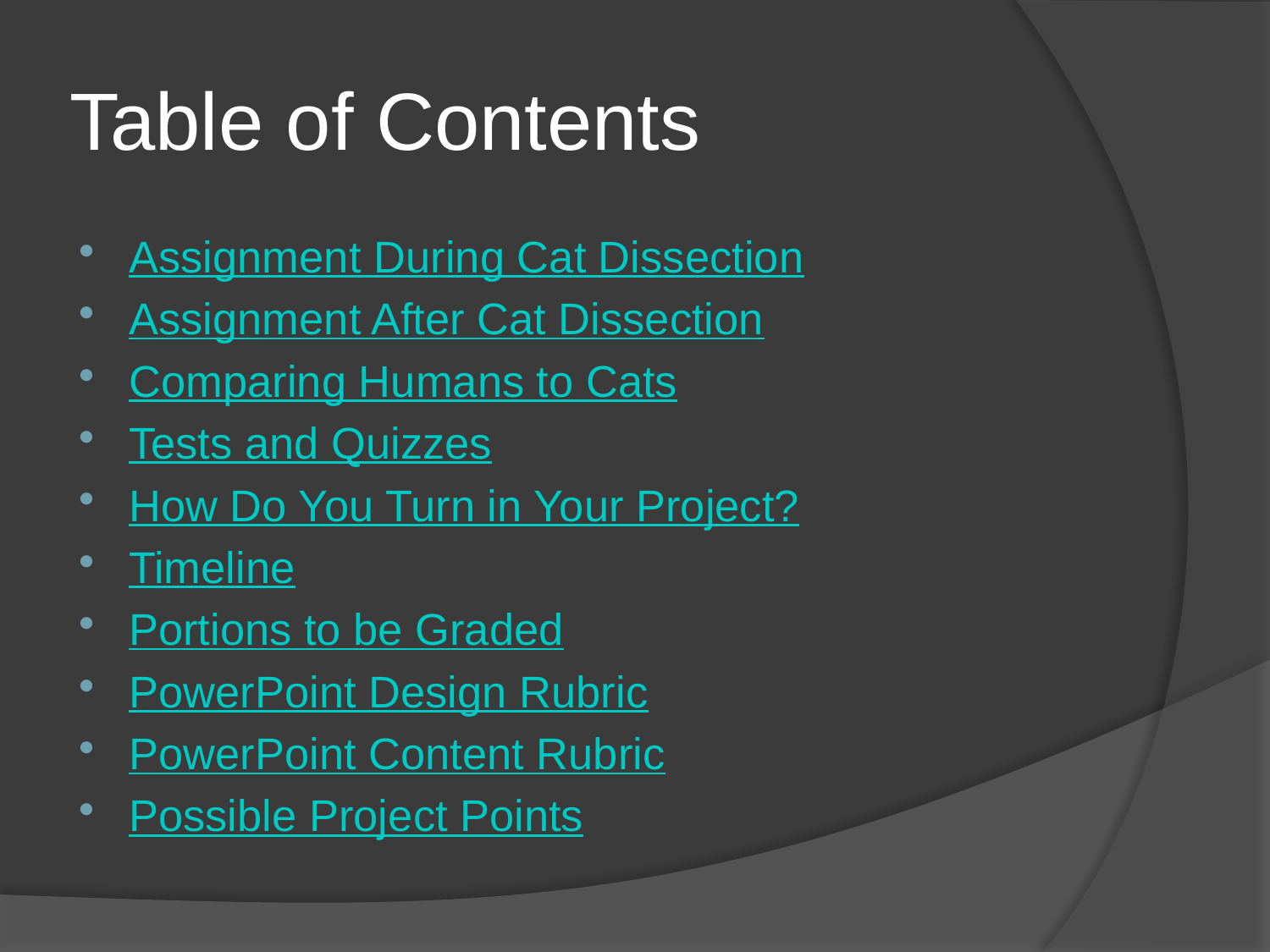

# Table of Contents
Assignment During Cat Dissection
Assignment After Cat Dissection
Comparing Humans to Cats
Tests and Quizzes
How Do You Turn in Your Project?
Timeline
Portions to be Graded
PowerPoint Design Rubric
PowerPoint Content Rubric
Possible Project Points